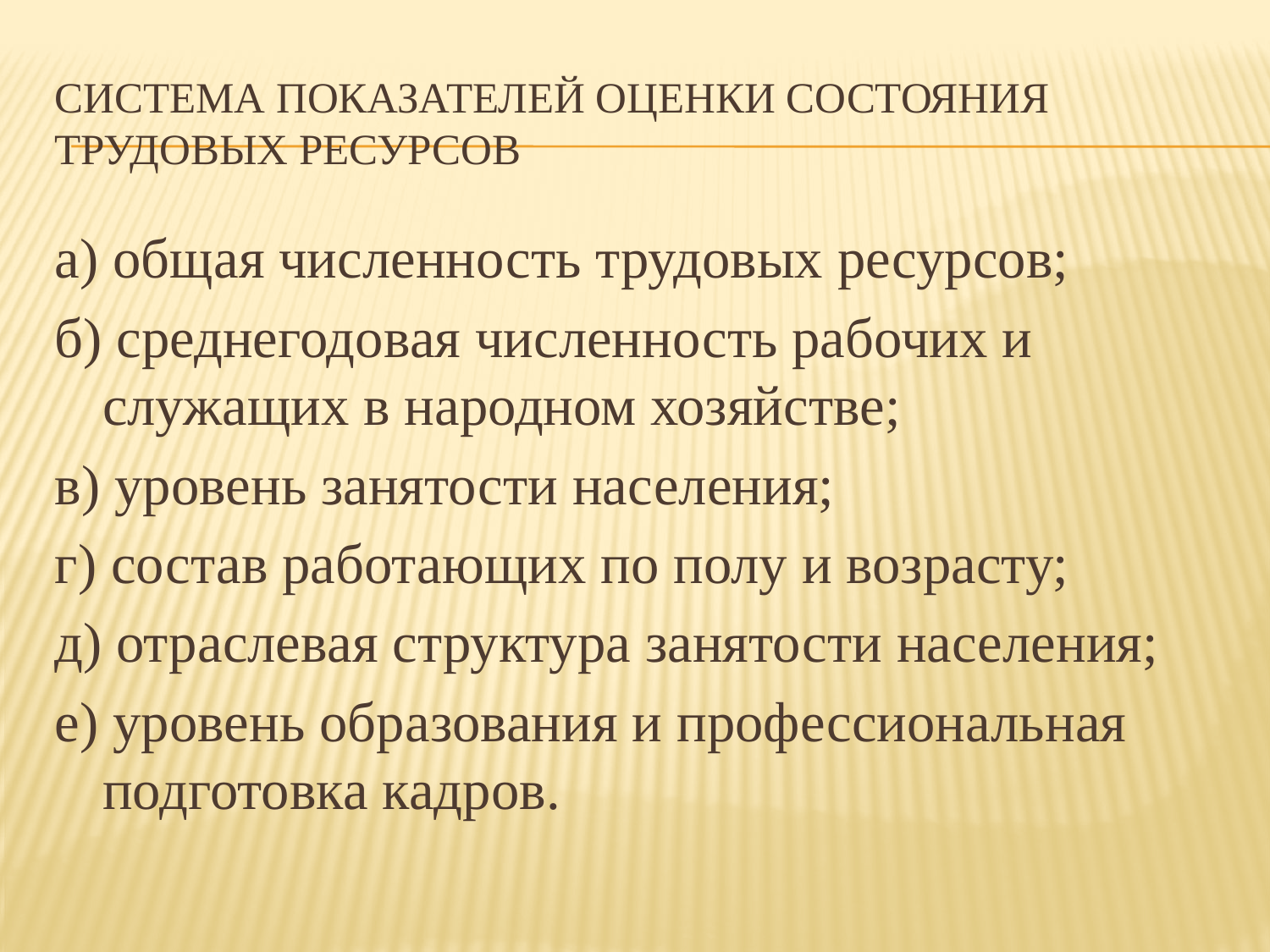

# Система показателей оценки состояния трудовых ресурсов
а) общая численность трудовых ресурсов;
б) среднегодовая численность рабочих и служащих в народном хозяйстве;
в) уровень занятости населения;
г) состав работающих по полу и возрасту;
д) отраслевая структура занятости населения;
е) уровень образования и профессиональная подготовка кадров.